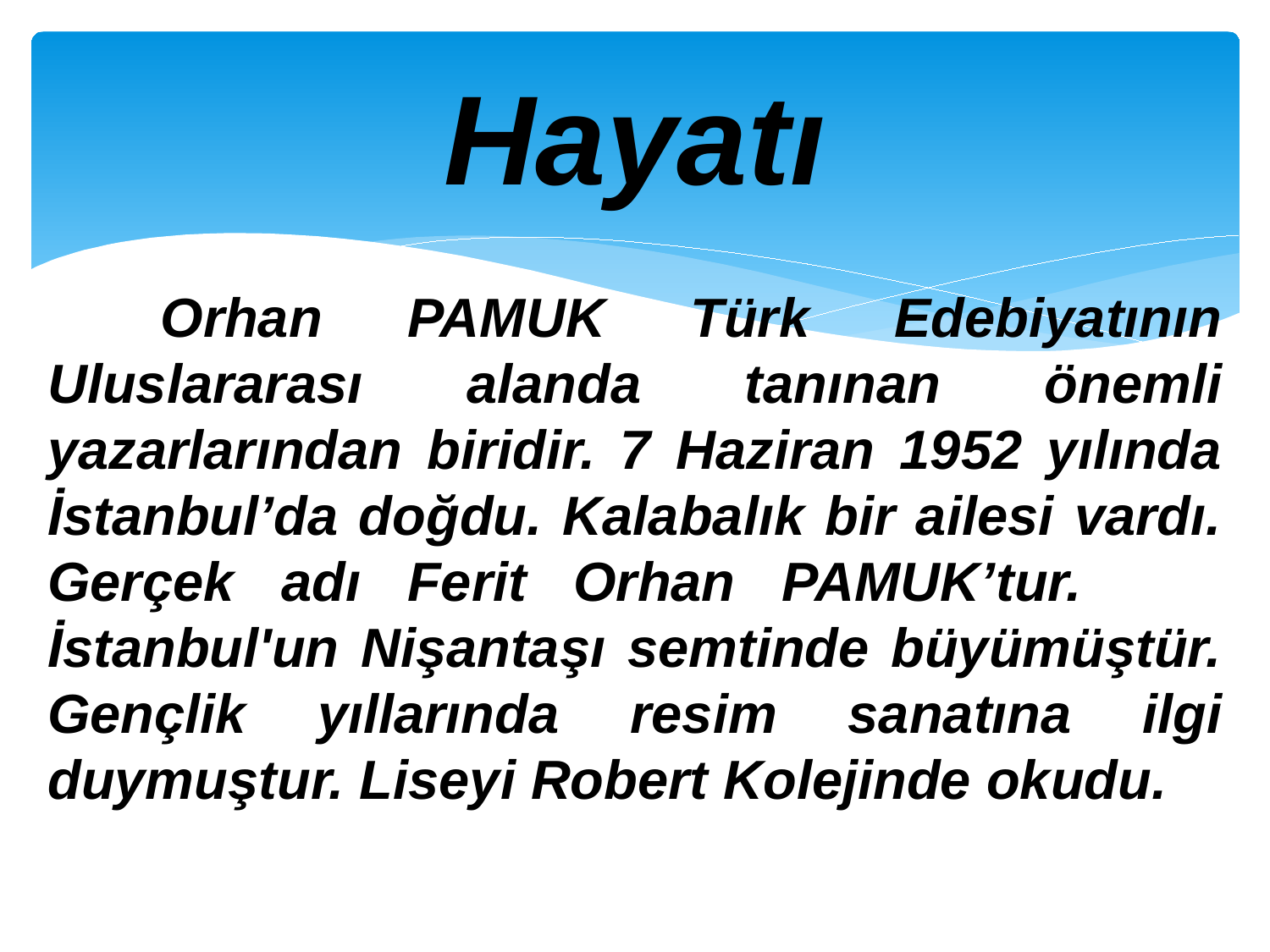

# Hayatı
	Orhan PAMUK Türk Edebiyatının Uluslararası alanda tanınan önemli yazarlarından biridir. 7 Haziran 1952 yılında İstanbul’da doğdu. Kalabalık bir ailesi vardı. Gerçek adı Ferit Orhan PAMUK’tur. 	İstanbul'un Nişantaşı semtinde büyümüştür. Gençlik yıllarında resim sanatına ilgi duymuştur. Liseyi Robert Kolejinde okudu.